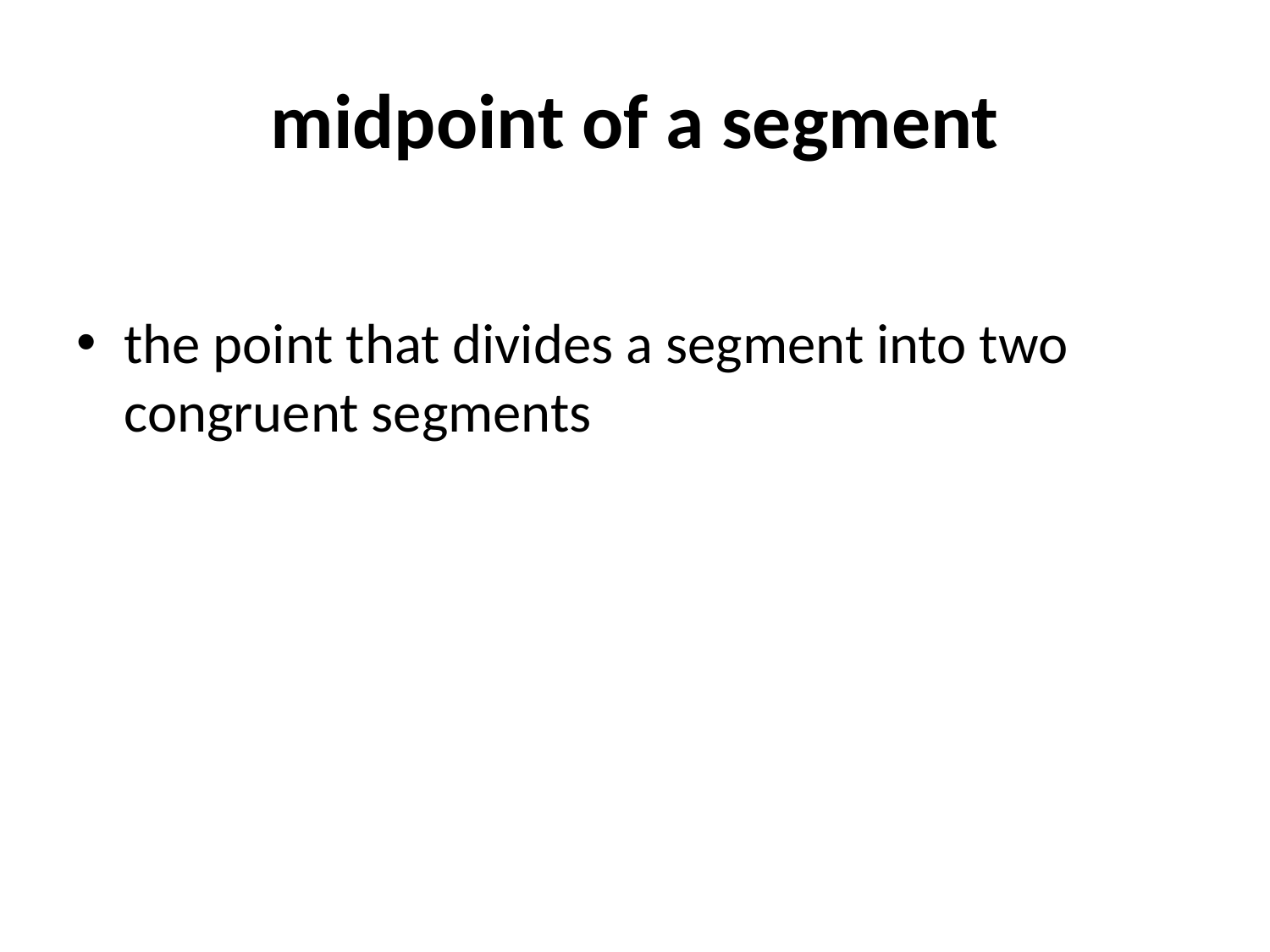

# midpoint of a segment

the point that divides a segment into two congruent segments